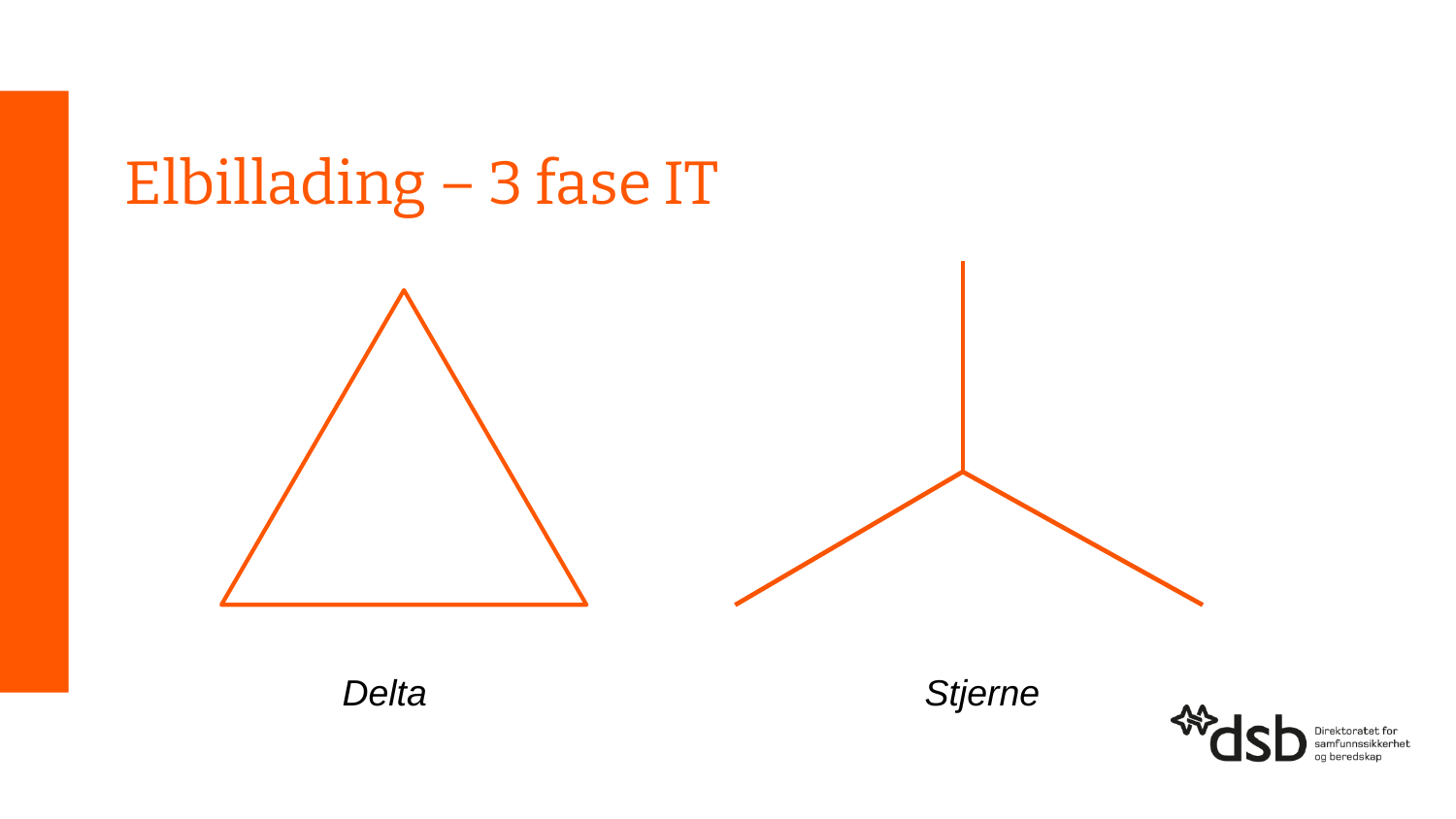

# Elbillading – 3 fase IT

Delta 				Stjerne